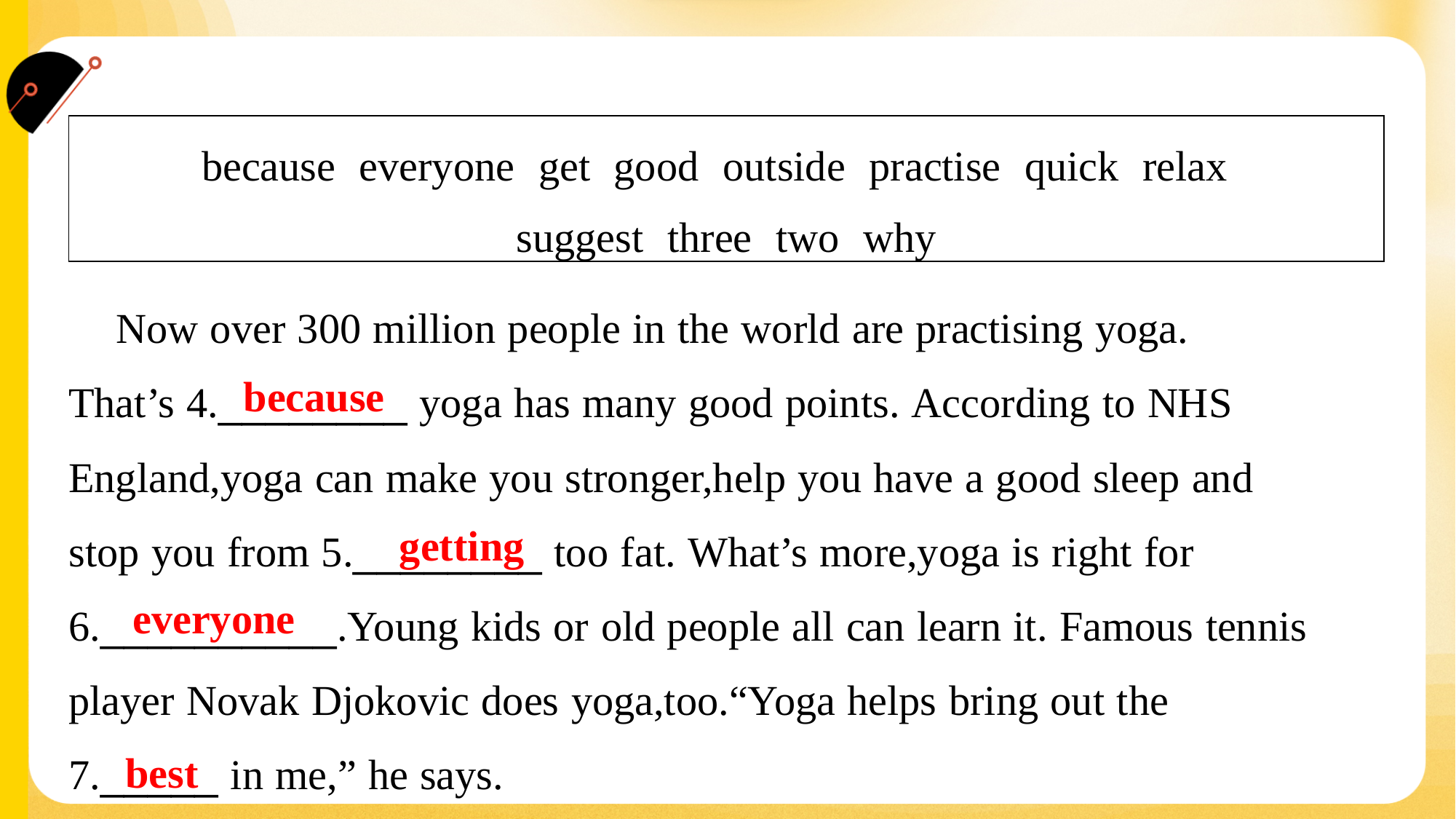

| because everyone get good outside practise quick relax suggest three two why |
| --- |
    Now over 300 million people in the world are practising yoga.
That’s 4.________ yoga has many good points. According to NHS
England,yoga can make you stronger,help you have a good sleep and
stop you from 5.________ too fat. What’s more,yoga is right for
6.__________.Young kids or old people all can learn it. Famous tennis
player Novak Djokovic does yoga,too.“Yoga helps bring out the
7._____ in me,” he says.#1.3
because
getting
everyone
best